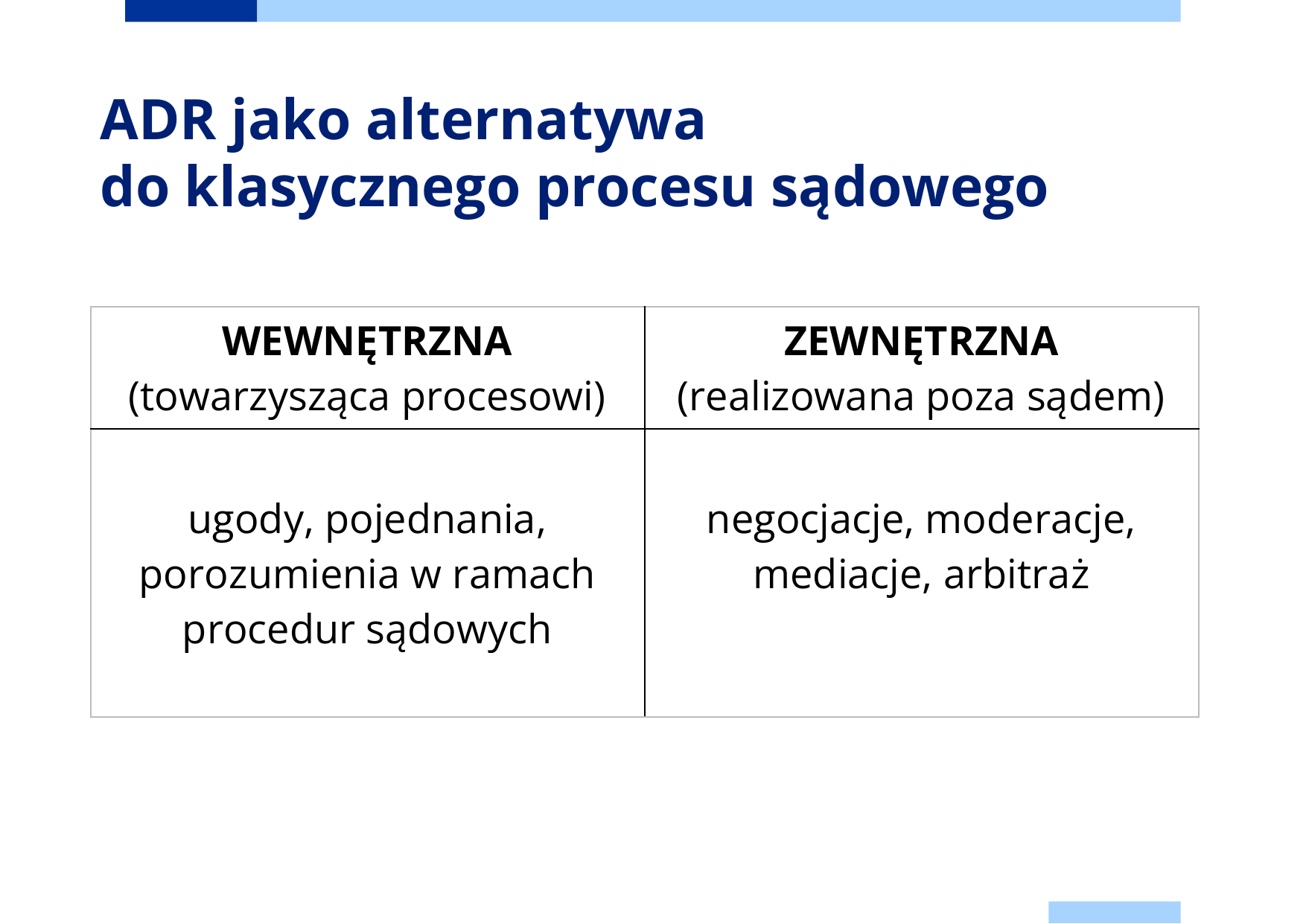

# ADR jako alternatywa do klasycznego procesu sądowego
| WEWNĘTRZNA (towarzysząca procesowi) | ZEWNĘTRZNA (realizowana poza sądem) |
| --- | --- |
| ugody, pojednania, porozumienia w ramach procedur sądowych | negocjacje, moderacje, mediacje, arbitraż |